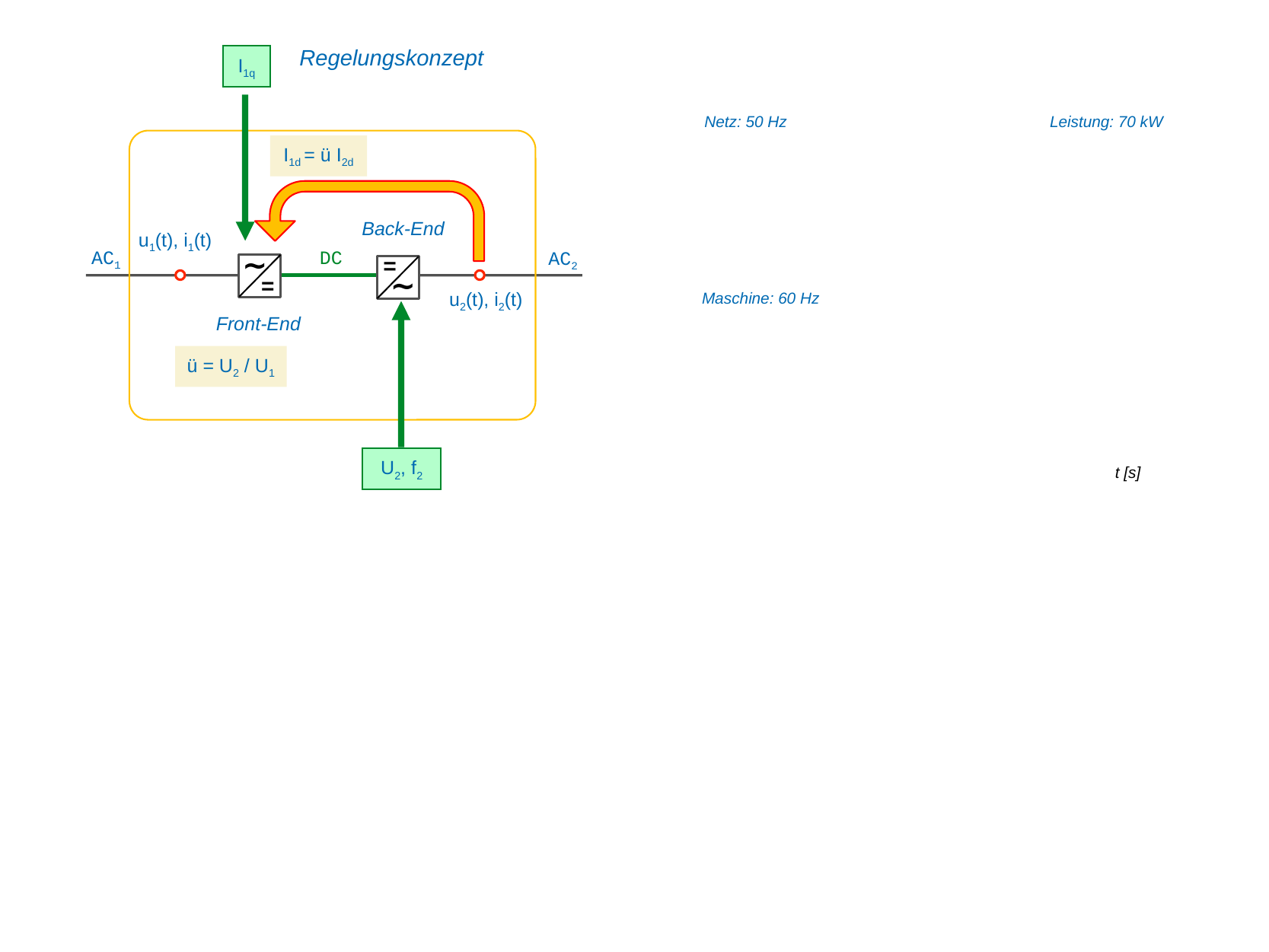

Regelungskonzept
I1q

Leistung: 70 kW
Netz: 50 Hz

I1d = ü I2d

Back-End
u1(t), i1(t)
DC
∼

=
AC1
AC2
∼

=

u2(t), i2(t)
Maschine: 60 Hz

Front-End
ü = U2 / U1
U2, f2
t [s]